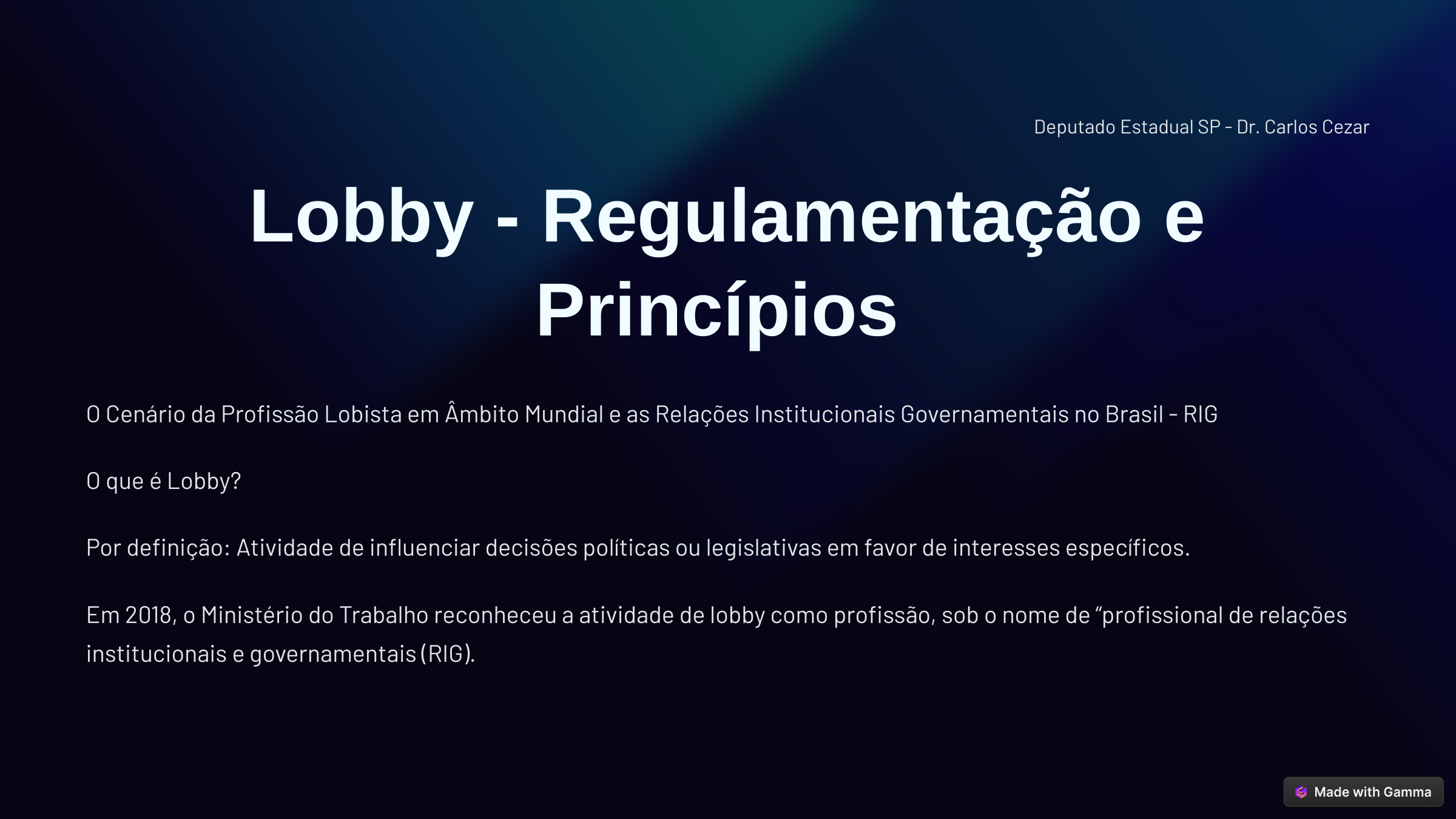

Deputado Estadual SP - Dr. Carlos Cezar
Lobby - Regulamentação e Princípios
O Cenário da Profissão Lobista em Âmbito Mundial e as Relações Institucionais Governamentais no Brasil - RIG
O que é Lobby?
Por definição: Atividade de influenciar decisões políticas ou legislativas em favor de interesses específicos.
Em 2018, o Ministério do Trabalho reconheceu a atividade de lobby como profissão, sob o nome de “profissional de relações institucionais e governamentais (RIG).